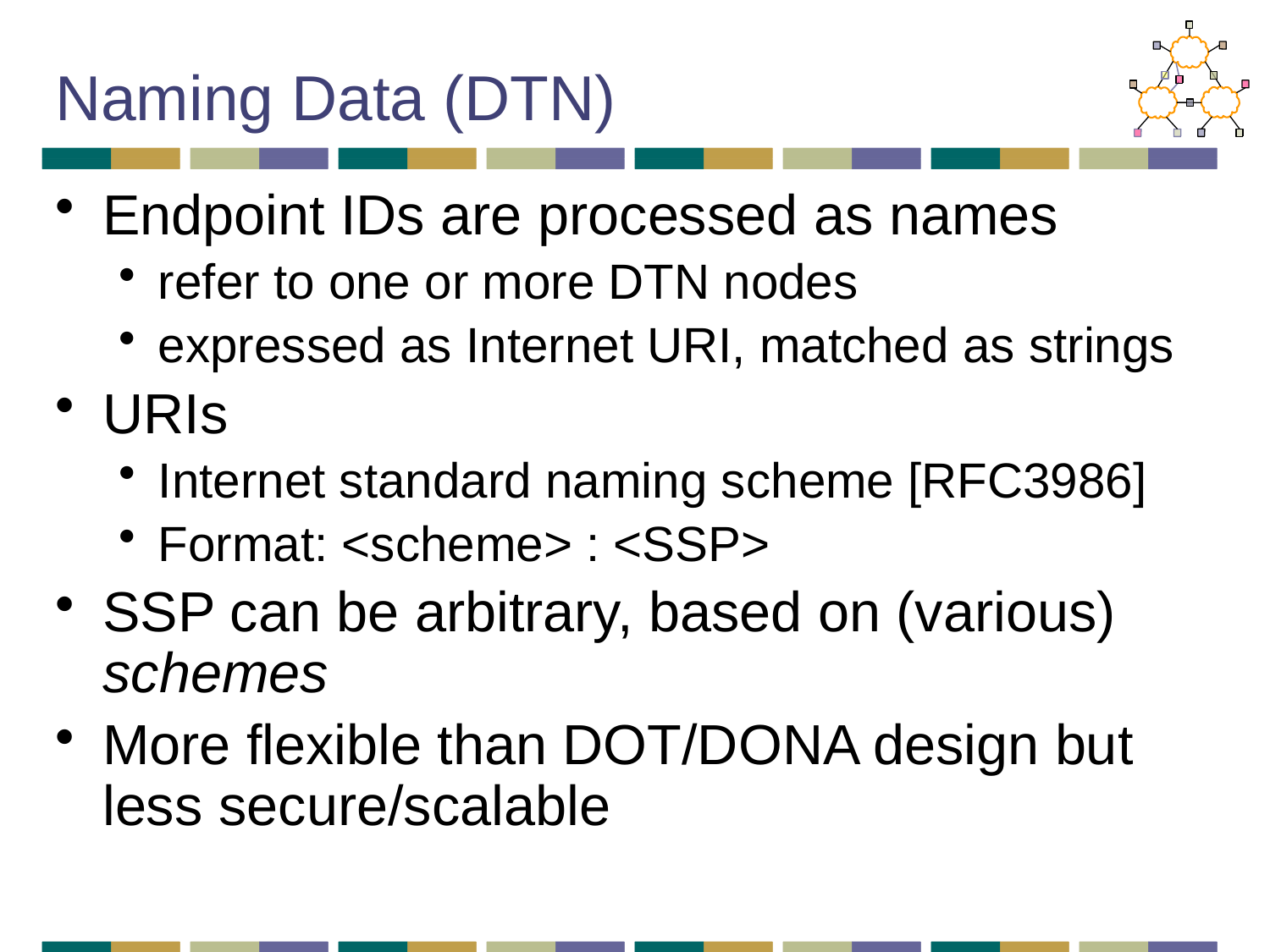

# Naming Data (DTN)
Endpoint IDs are processed as names
refer to one or more DTN nodes
expressed as Internet URI, matched as strings
URIs
Internet standard naming scheme [RFC3986]
Format: <scheme> : <SSP>
SSP can be arbitrary, based on (various) schemes
More flexible than DOT/DONA design but less secure/scalable